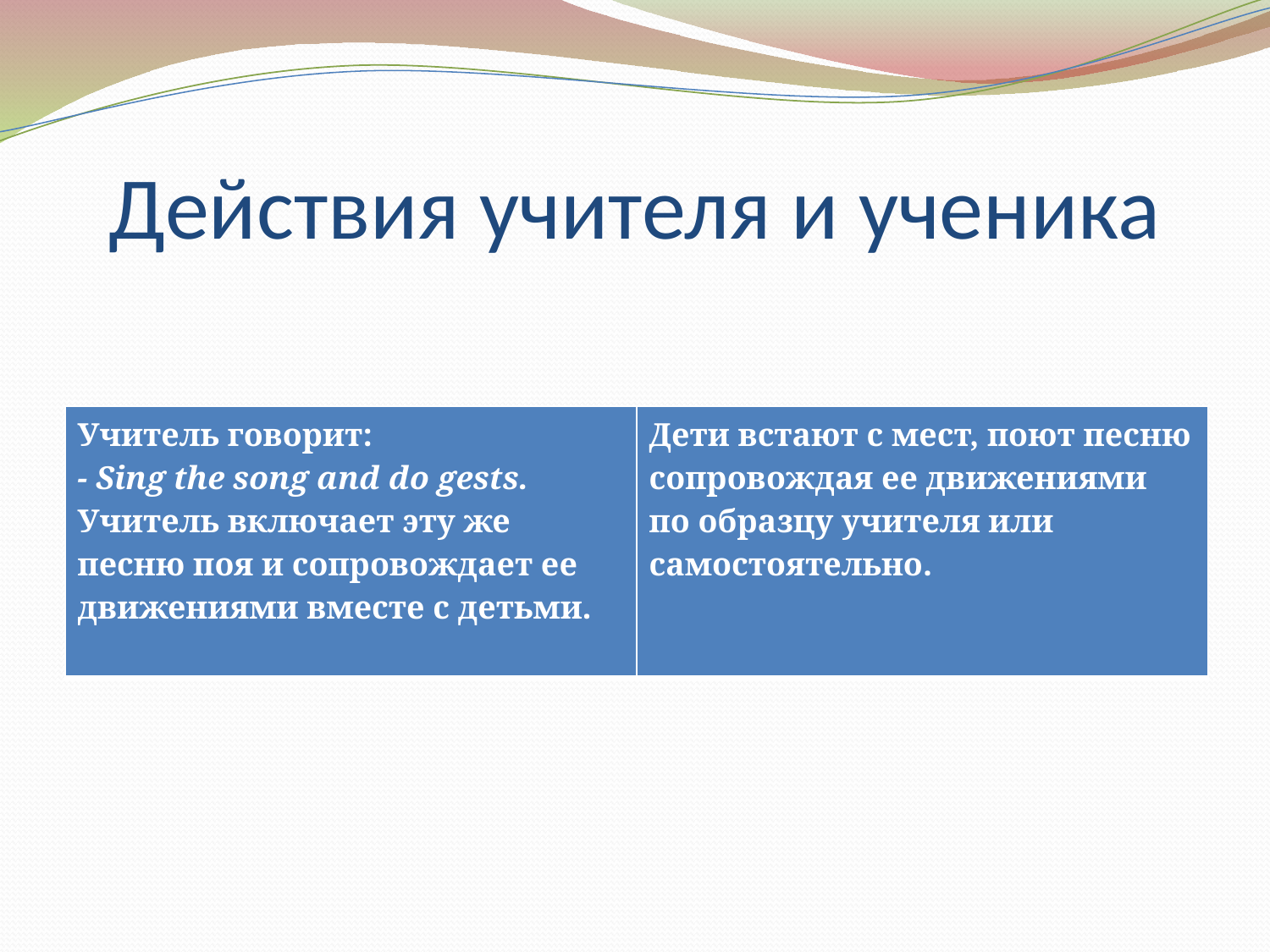

# Действия учителя и ученика
| Учитель говорит: - Sing the song and do gests. Учитель включает эту же песню поя и сопровождает ее движениями вместе с детьми. | Дети встают с мест, поют песню сопровождая ее движениями по образцу учителя или самостоятельно. |
| --- | --- |